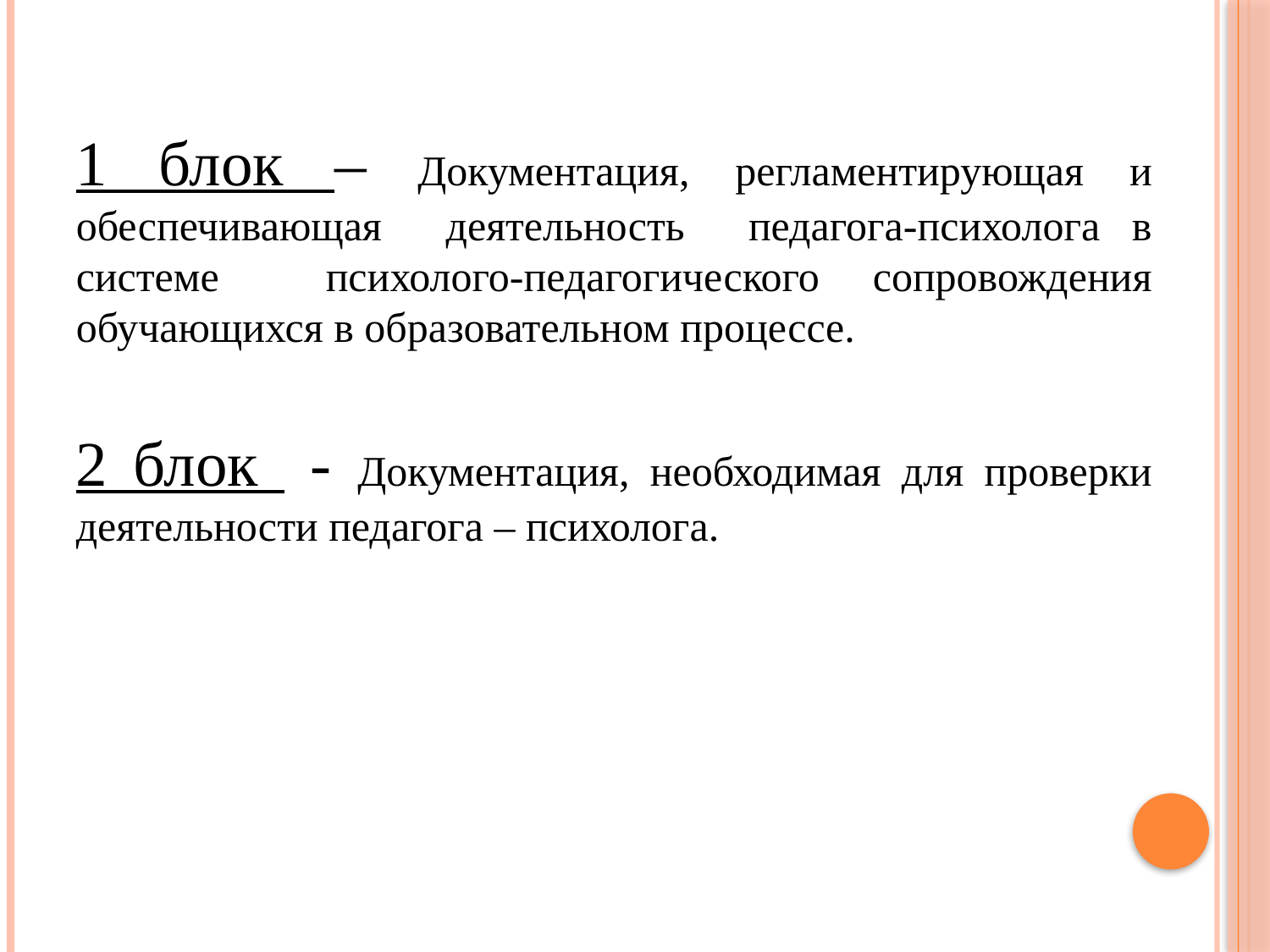

1 блок – Документация, регламентирующая и обеспечивающая  деятельность  педагога-психолога в системе  психолого-педагогического сопровождения обучающихся в образовательном процессе.

2 блок  - Документация, необходимая для проверки деятельности педагога – психолога.